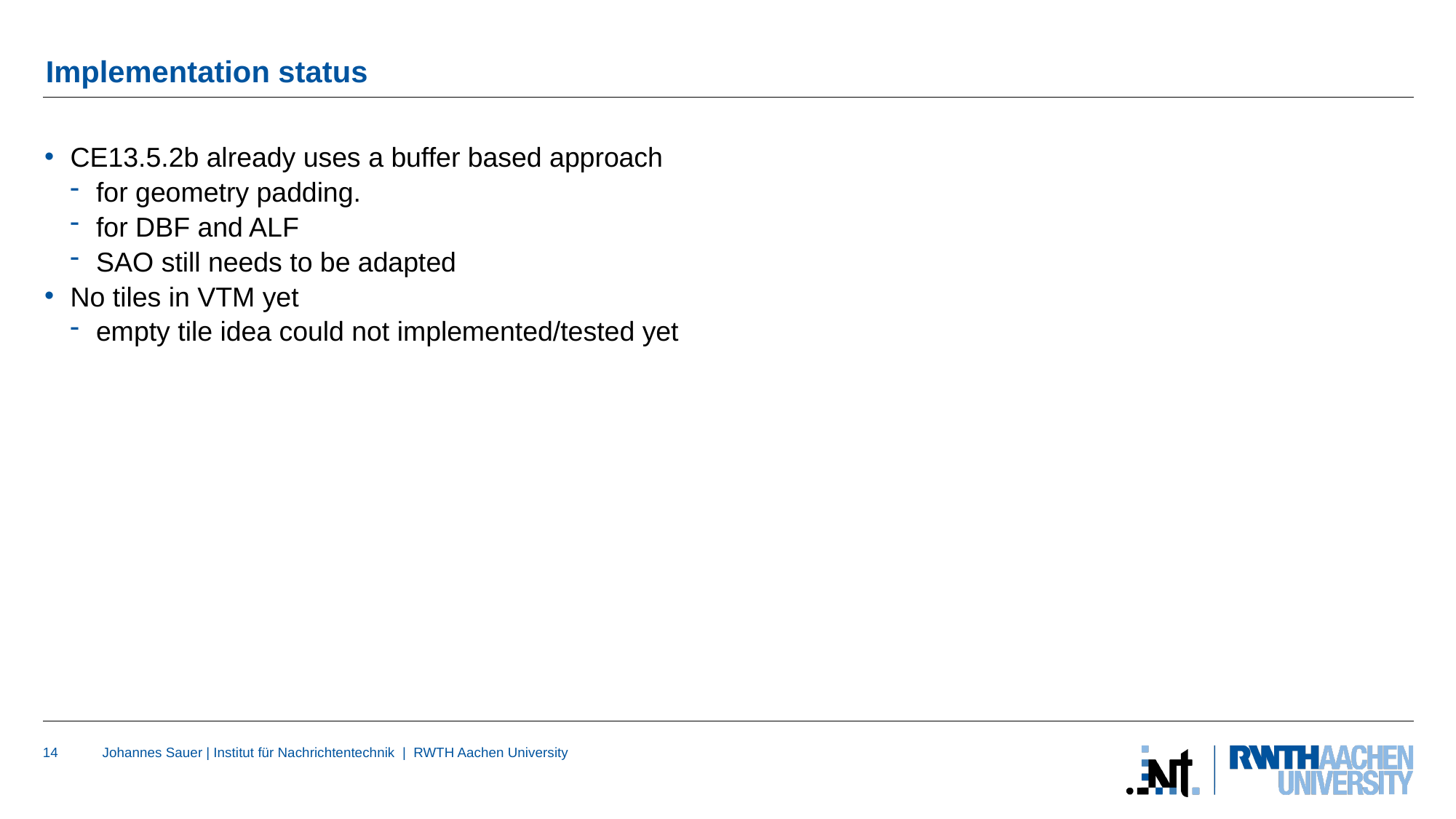

# Implementation status
CE13.5.2b already uses a buffer based approach
for geometry padding.
for DBF and ALF
SAO still needs to be adapted
No tiles in VTM yet
empty tile idea could not implemented/tested yet